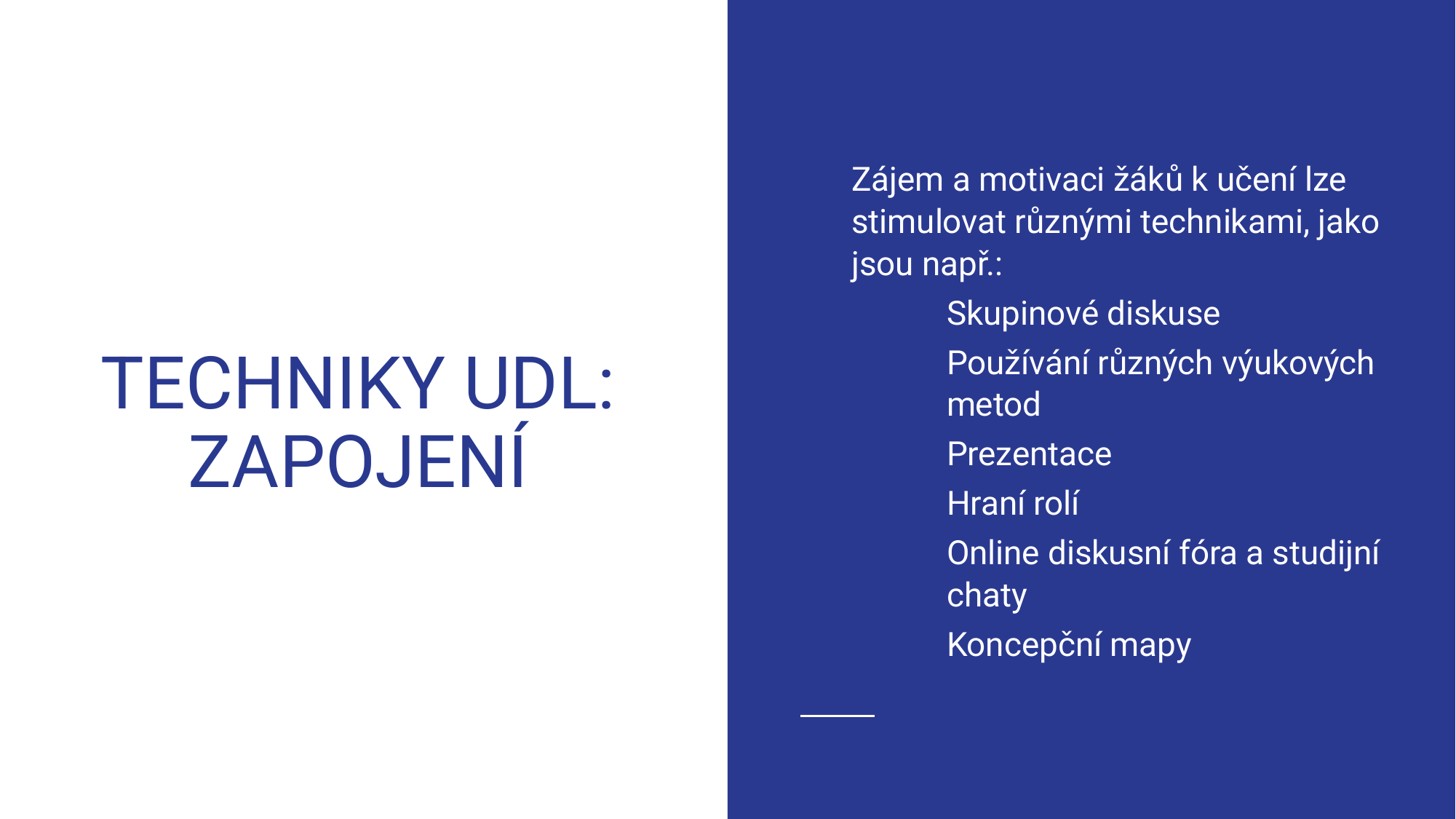

Zájem a motivaci žáků k učení lze stimulovat různými technikami, jako jsou např.:
Skupinové diskuse
Používání různých výukových metod
Prezentace
Hraní rolí
Online diskusní fóra a studijní chaty
Koncepční mapy
# TECHNIKY UDL: ZAPOJENÍ